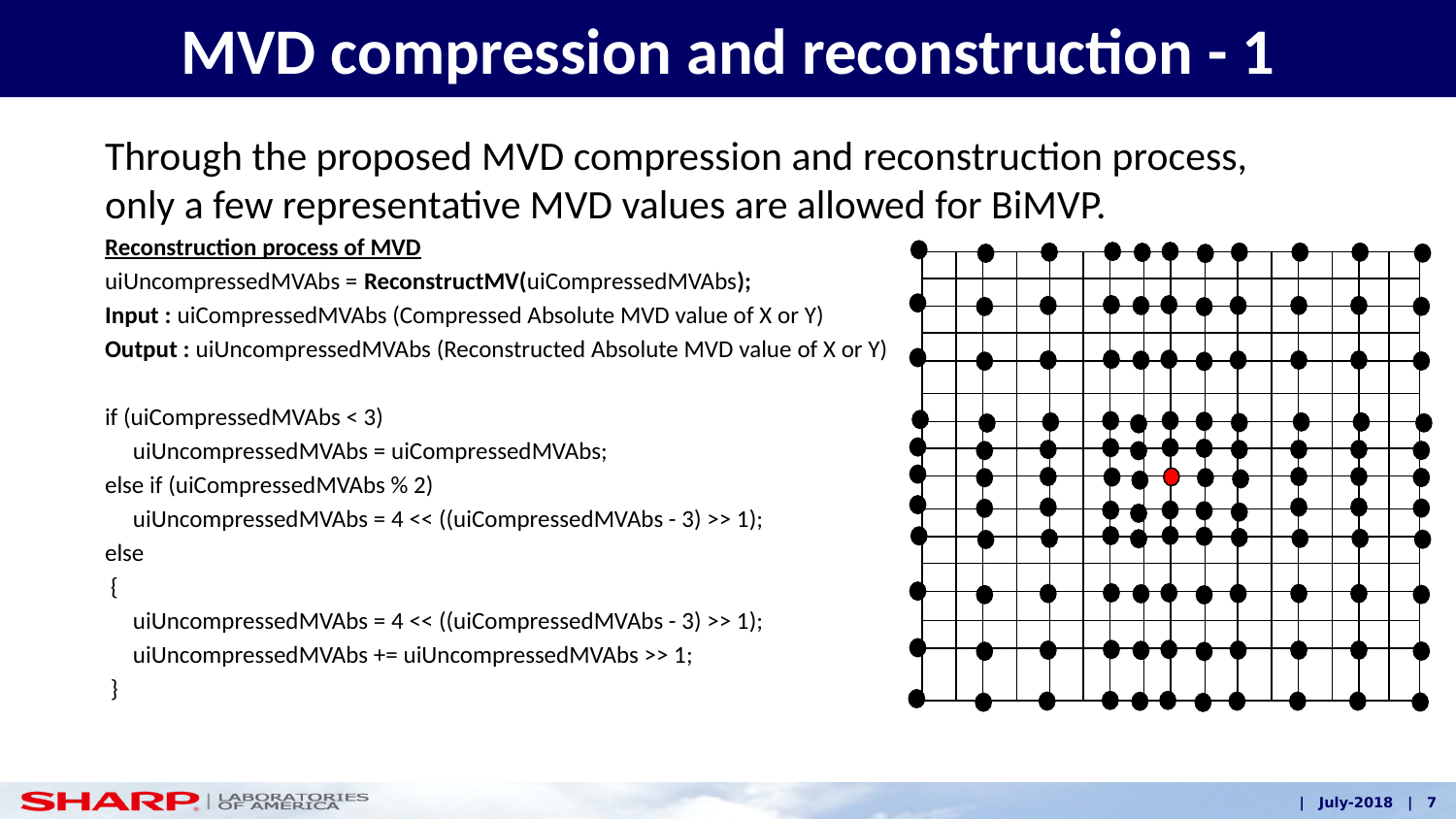

7
# MVD compression and reconstruction - 1
Through the proposed MVD compression and reconstruction process,
only a few representative MVD values are allowed for BiMVP.
Reconstruction process of MVD
uiUncompressedMVAbs = ReconstructMV(uiCompressedMVAbs);
Input : uiCompressedMVAbs (Compressed Absolute MVD value of X or Y)
Output : uiUncompressedMVAbs (Reconstructed Absolute MVD value of X or Y)

if (uiCompressedMVAbs < 3)
     uiUncompressedMVAbs = uiCompressedMVAbs;
else if (uiCompressedMVAbs % 2)
     uiUncompressedMVAbs = 4 << ((uiCompressedMVAbs - 3) >> 1);
else
 {
     uiUncompressedMVAbs = 4 << ((uiCompressedMVAbs - 3) >> 1);
     uiUncompressedMVAbs += uiUncompressedMVAbs >> 1;
 }